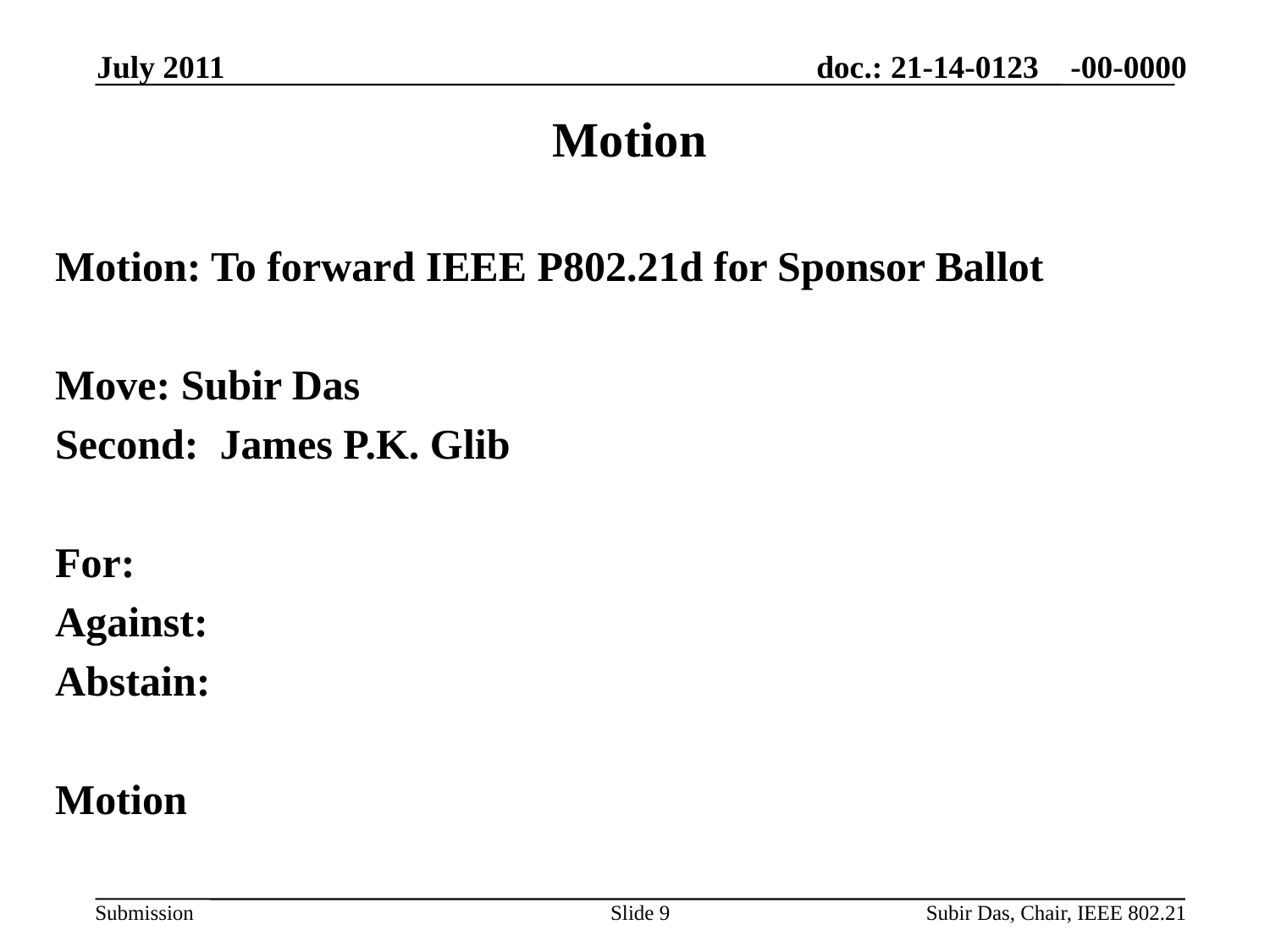

July 2011
# Motion
Motion: To forward IEEE P802.21d for Sponsor Ballot

Move: Subir Das
Second:  James P.K. Glib

For:
Against:
Abstain:

Motion
Slide 9
Subir Das, Chair, IEEE 802.21